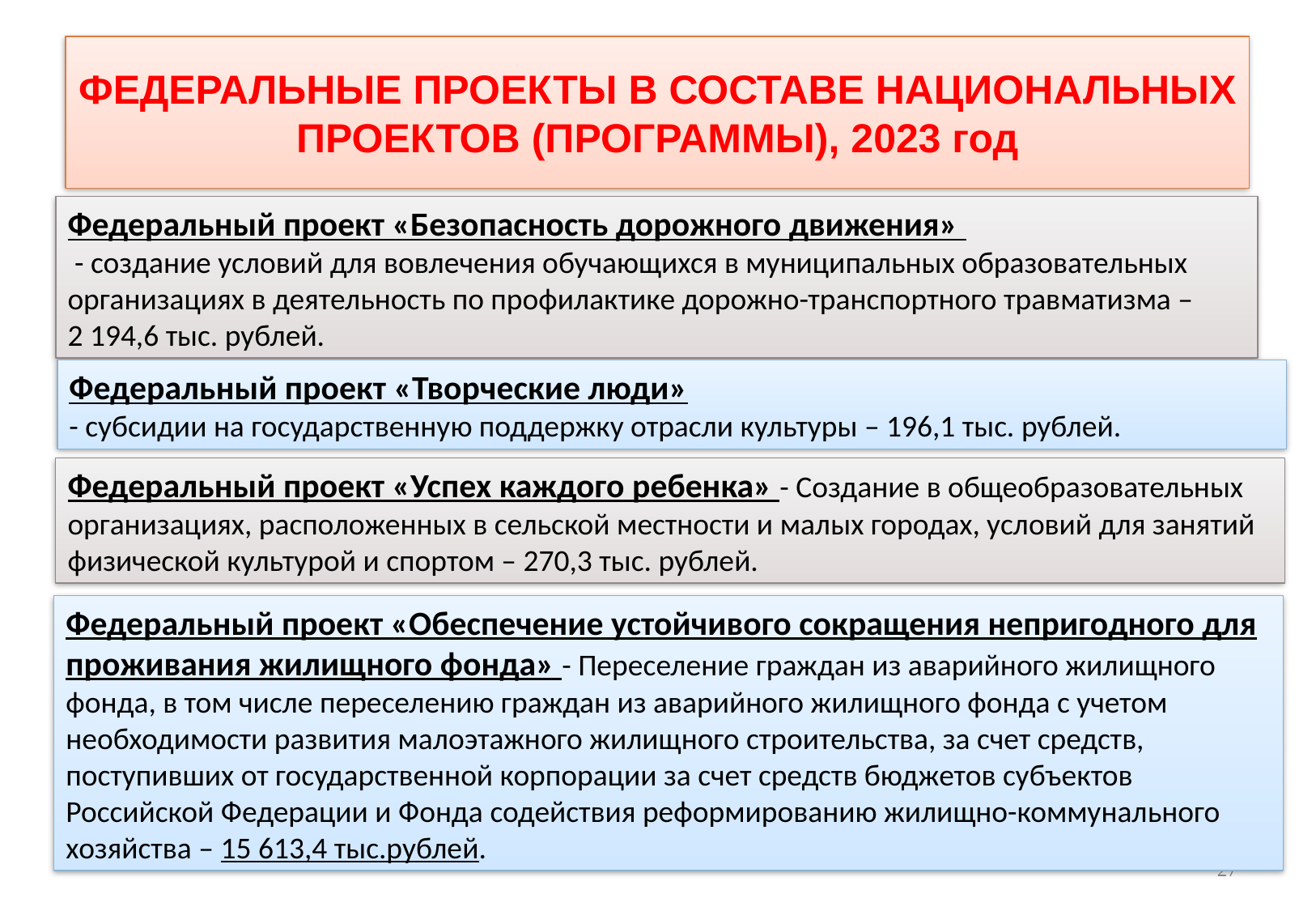

# ФЕДЕРАЛЬНЫЕ ПРОЕКТЫ В СОСТАВЕ НАЦИОНАЛЬНЫХ ПРОЕКТОВ (ПРОГРАММЫ), 2023 год
Федеральный проект «Безопасность дорожного движения»
 - создание условий для вовлечения обучающихся в муниципальных образовательных организациях в деятельность по профилактике дорожно-транспортного травматизма –      2 194,6 тыс. рублей.
Федеральный проект «Творческие люди»
- субсидии на государственную поддержку отрасли культуры – 196,1 тыс. рублей.
Федеральный проект «Успех каждого ребенка» - Создание в общеобразовательных организациях, расположенных в сельской местности и малых городах, условий для занятий физической культурой и спортом – 270,3 тыс. рублей.
Федеральный проект «Обеспечение устойчивого сокращения непригодного для проживания жилищного фонда» - Переселение граждан из аварийного жилищного фонда, в том числе переселению граждан из аварийного жилищного фонда с учетом необходимости развития малоэтажного жилищного строительства, за счет средств, поступивших от государственной корпорации за счет средств бюджетов субъектов Российской Федерации и Фонда содействия реформированию жилищно-коммунального хозяйства – 15 613,4 тыс.рублей.
27